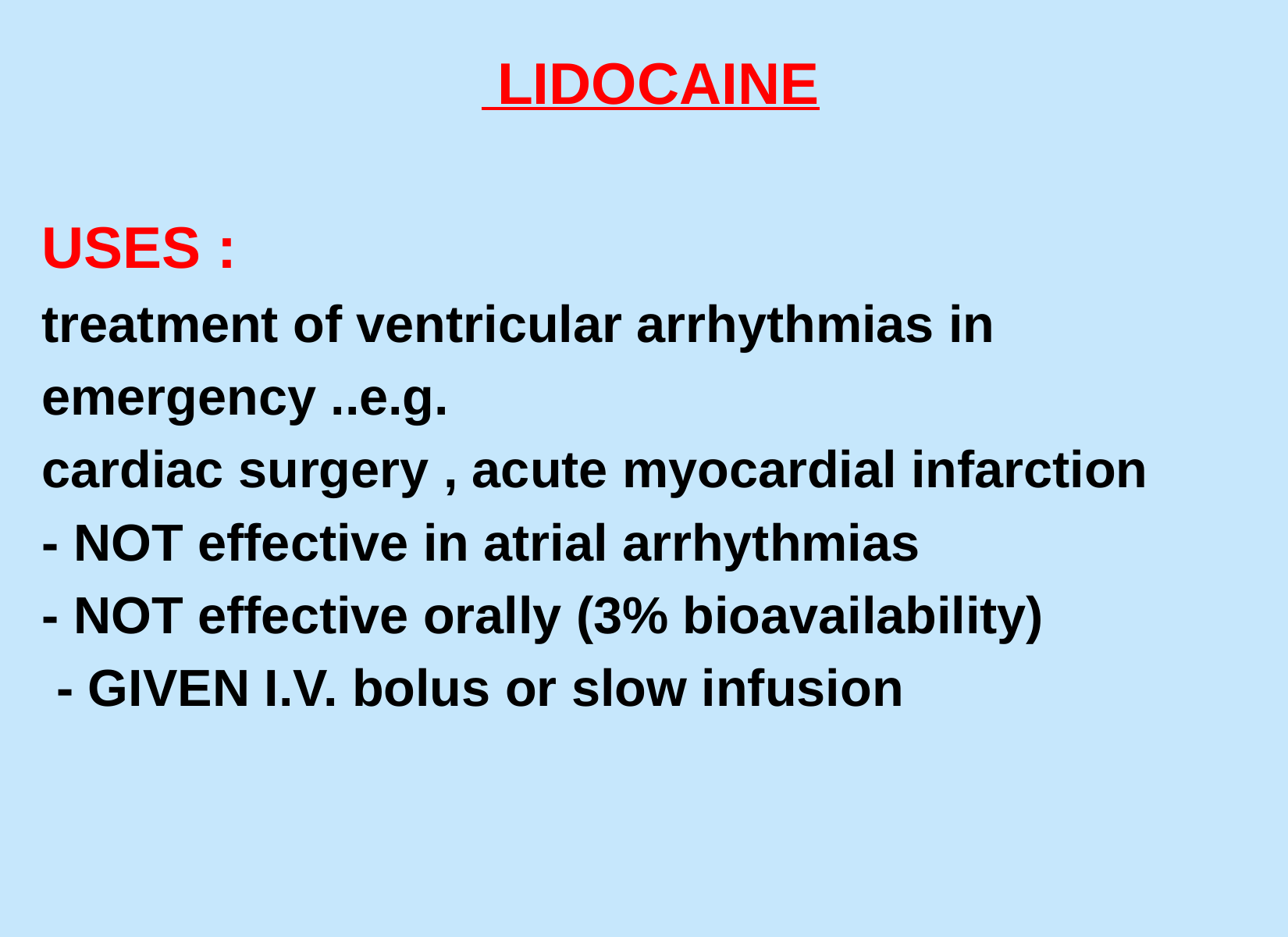

LIDOCAINE

USES :
treatment of ventricular arrhythmias in
emergency ..e.g.
cardiac surgery , acute myocardial infarction
- NOT effective in atrial arrhythmias
- NOT effective orally (3% bioavailability)
 - GIVEN I.V. bolus or slow infusion